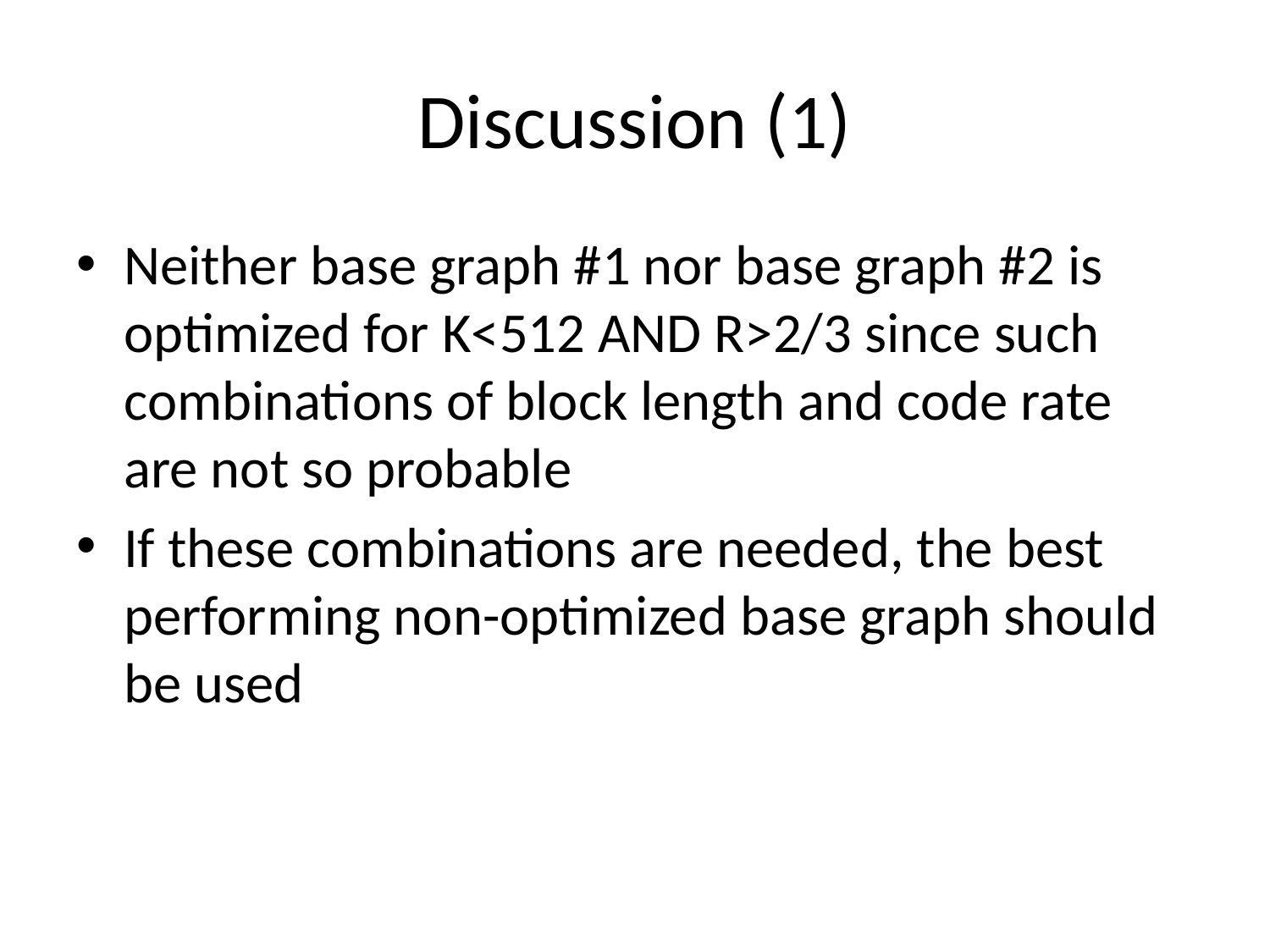

# Discussion (1)
Neither base graph #1 nor base graph #2 is optimized for K<512 AND R>2/3 since such combinations of block length and code rate are not so probable
If these combinations are needed, the best performing non-optimized base graph should be used